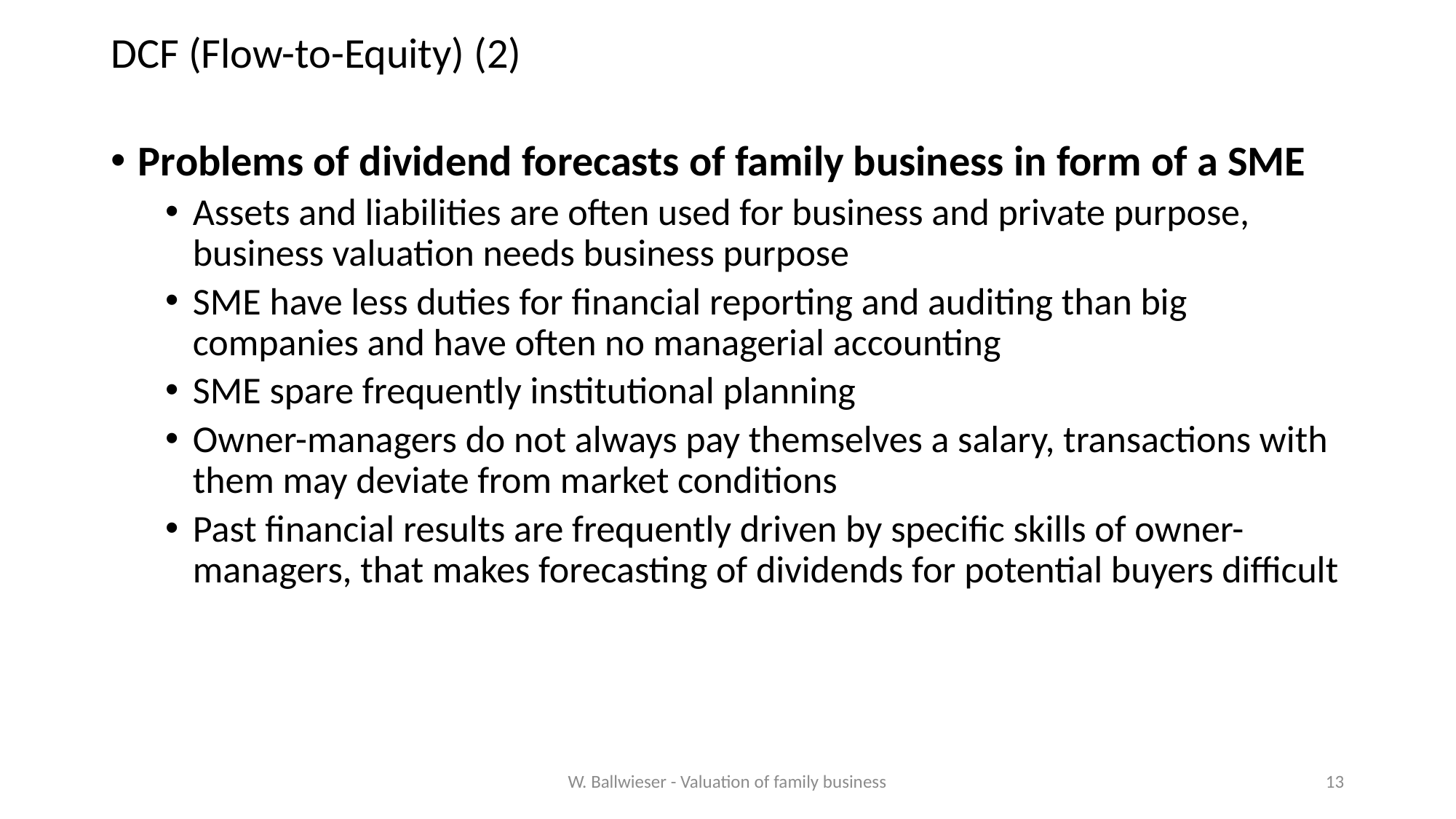

# DCF (Flow-to-Equity) (2)
Problems of dividend forecasts of family business in form of a SME
Assets and liabilities are often used for business and private purpose, business valuation needs business purpose
SME have less duties for financial reporting and auditing than big companies and have often no managerial accounting
SME spare frequently institutional planning
Owner-managers do not always pay themselves a salary, transactions with them may deviate from market conditions
Past financial results are frequently driven by specific skills of owner-managers, that makes forecasting of dividends for potential buyers difficult

W. Ballwieser - Valuation of family business
13